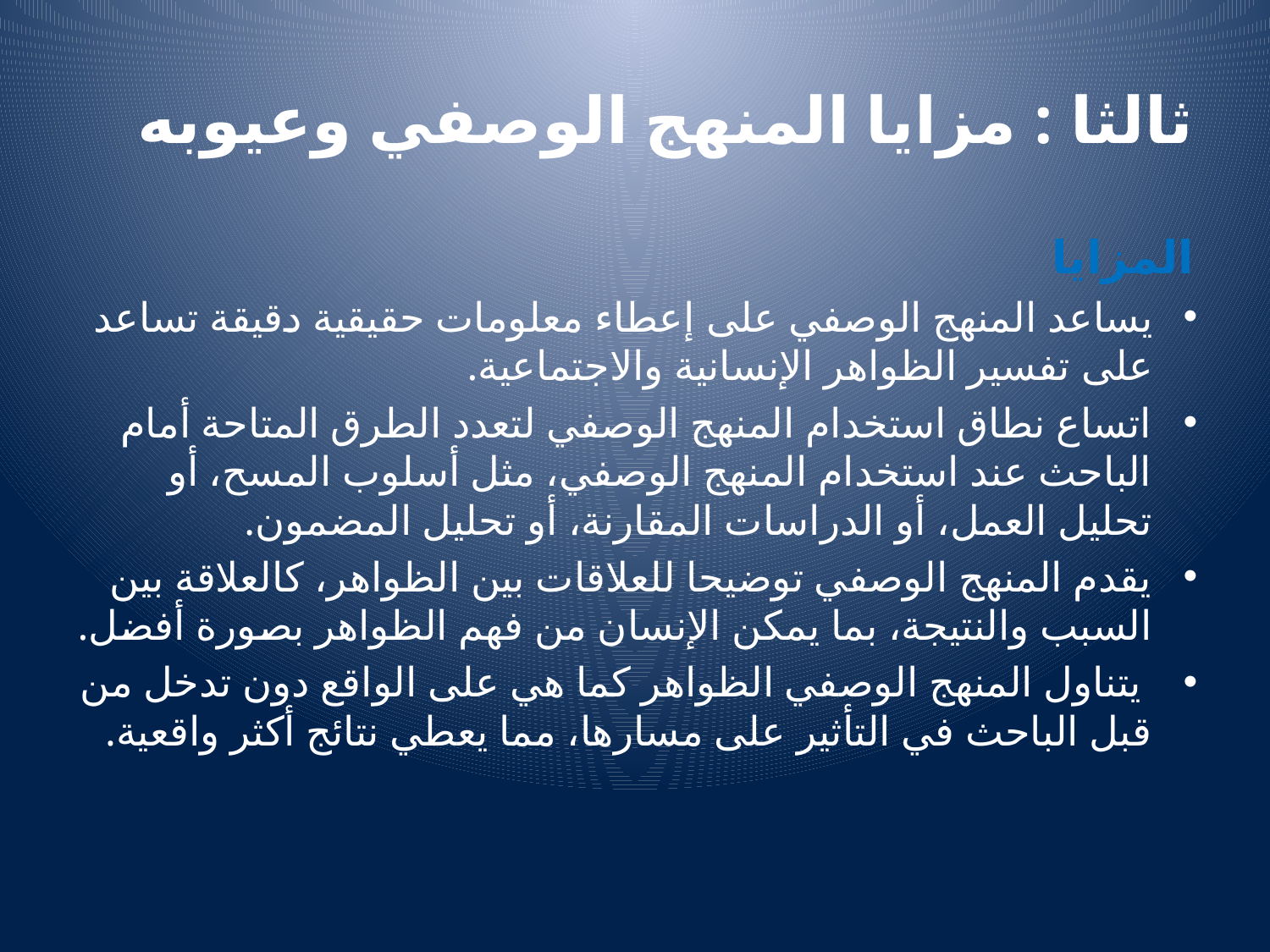

# ثالثا : مزايا المنهج الوصفي وعيوبه
المزايا
يساعد المنهج الوصفي على إعطاء معلومات حقيقية دقيقة تساعد على تفسير الظواهر الإنسانية والاجتماعية.
اتساع نطاق استخدام المنهج الوصفي لتعدد الطرق المتاحة أمام الباحث عند استخدام المنهج الوصفي، مثل أسلوب المسح، أو تحليل العمل، أو الدراسات المقارنة، أو تحليل المضمون.
يقدم المنهج الوصفي توضيحا للعلاقات بين الظواهر، كالعلاقة بين السبب والنتيجة، بما يمكن الإنسان من فهم الظواهر بصورة أفضل.
 يتناول المنهج الوصفي الظواهر كما هي على الواقع دون تدخل من قبل الباحث في التأثير على مسارها، مما يعطي نتائج أكثر واقعية.